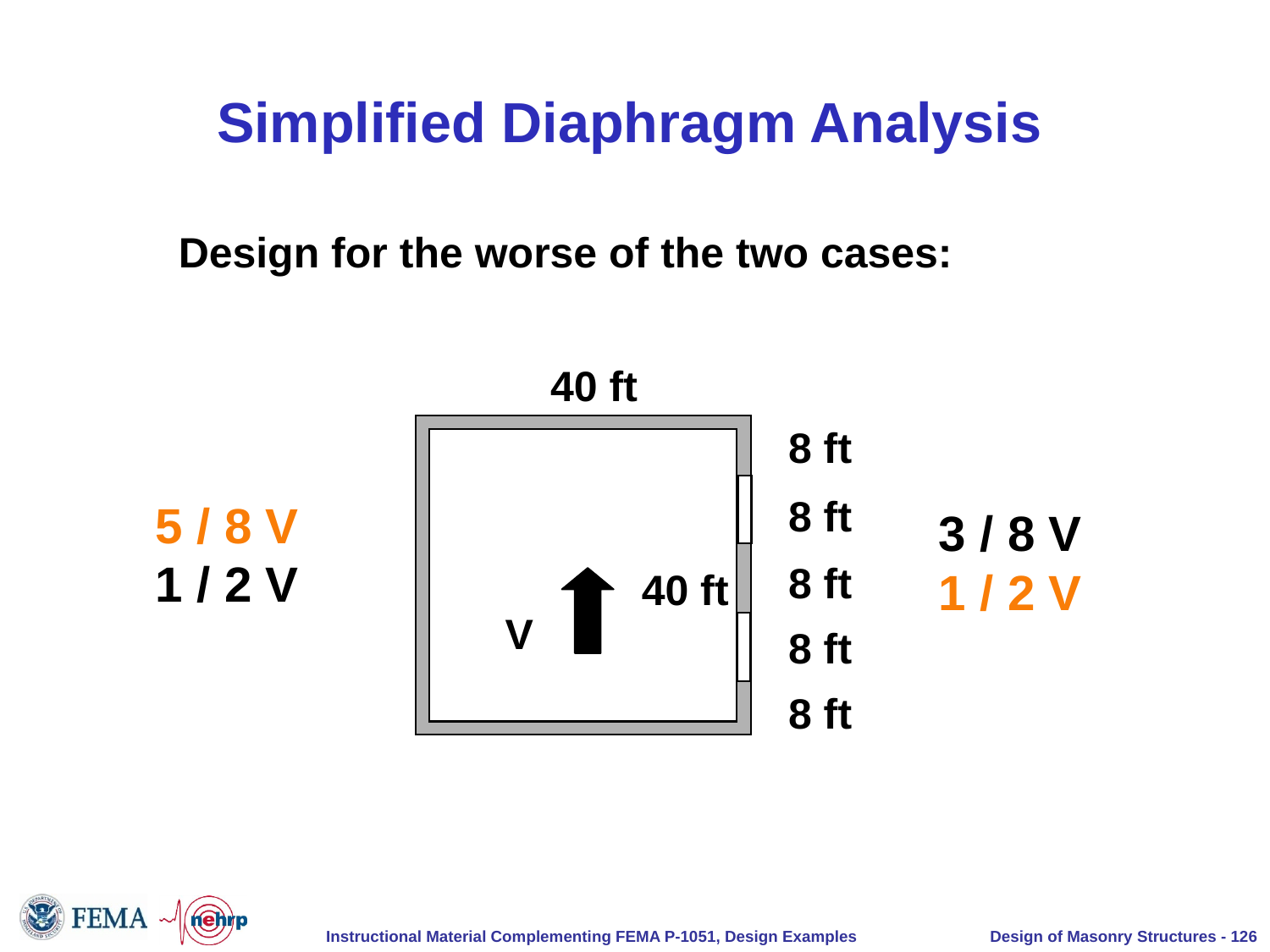

# Simplified Diaphragm Analysis
Design for the worse of the two cases:
40 ft

8 ft

8 ft
8 ft
40 ft

V

8 ft
8 ft

5 / 8 V
1 / 2 V
3 / 8 V
1 / 2 V
Design of Masonry Structures - 126
Instructional Material Complementing FEMA P-1051, Design Examples